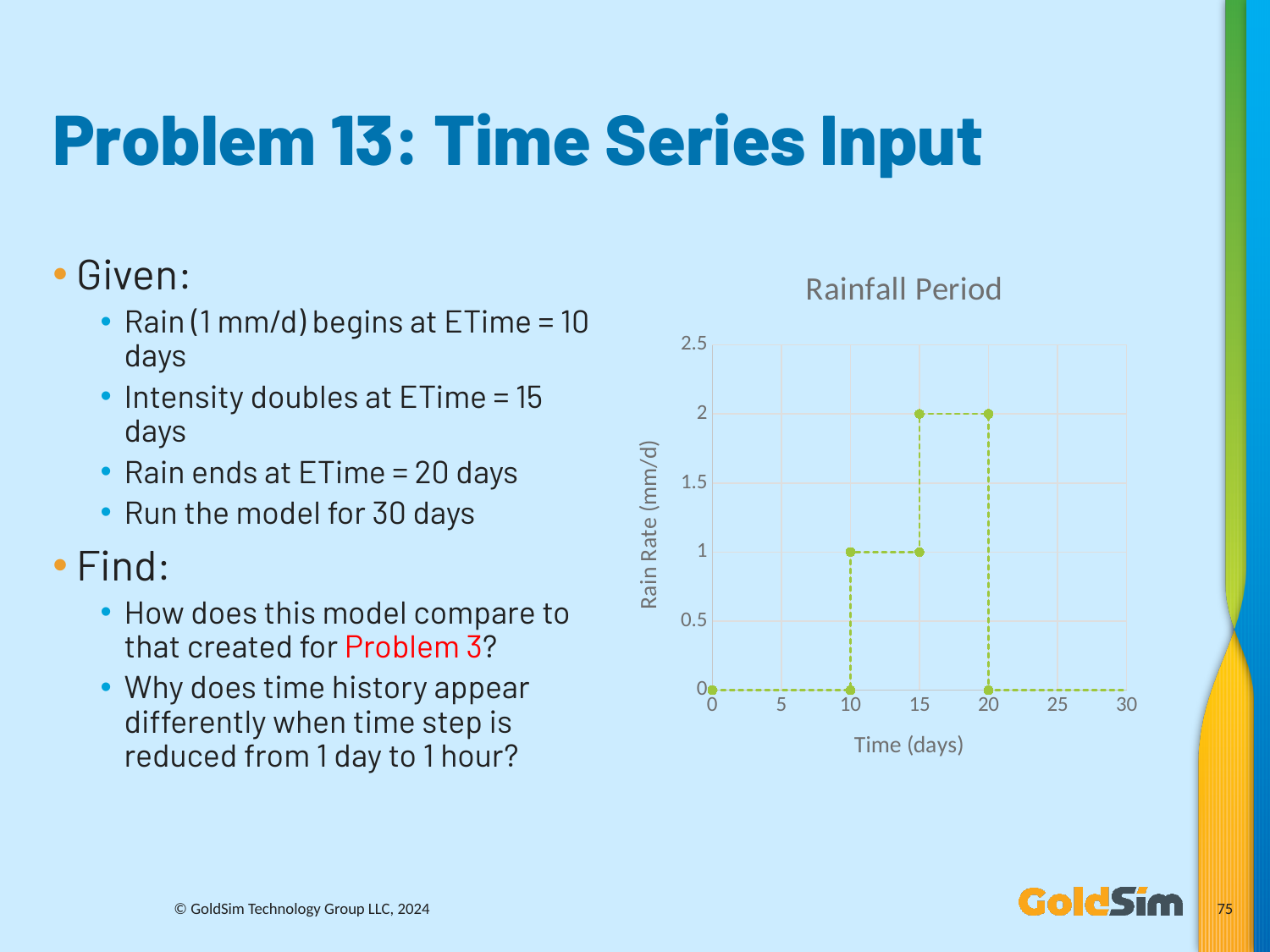

# Problem 13: Time Series Input
Given:
Rain (1 mm/d) begins at ETime = 10 days
Intensity doubles at ETime = 15 days
Rain ends at ETime = 20 days
Run the model for 30 days
Find:
How does this model compare to that created for Problem 3?
Why does time history appear differently when time step is reduced from 1 day to 1 hour?

### Chart: Rainfall Period

| Category | Rain Rate (mm/d) |
|---|---|
© GoldSim Technology Group LLC, 2024
75